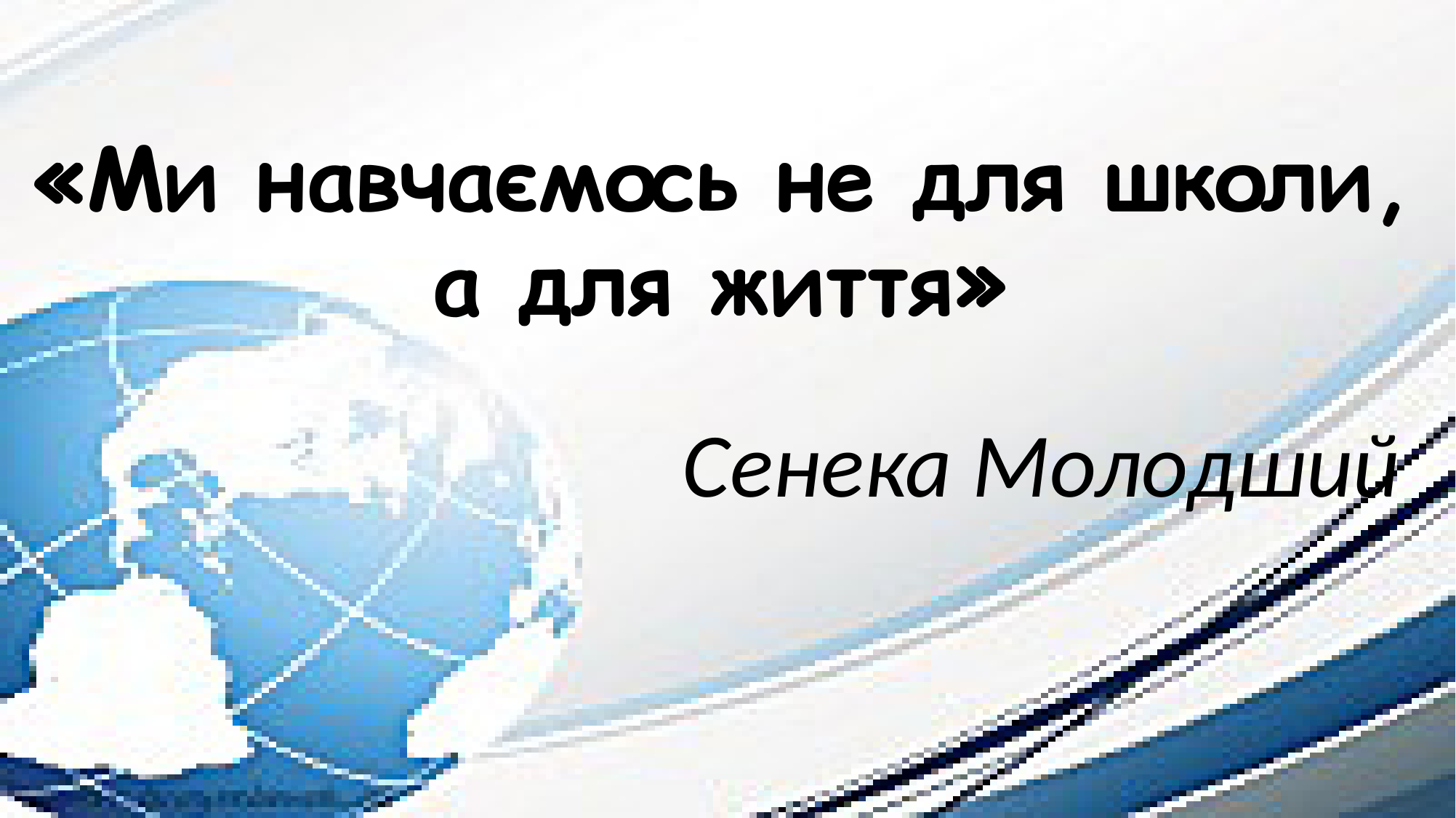

«Ми навчаємось не для школи,
а для життя»

Сенека Молодший